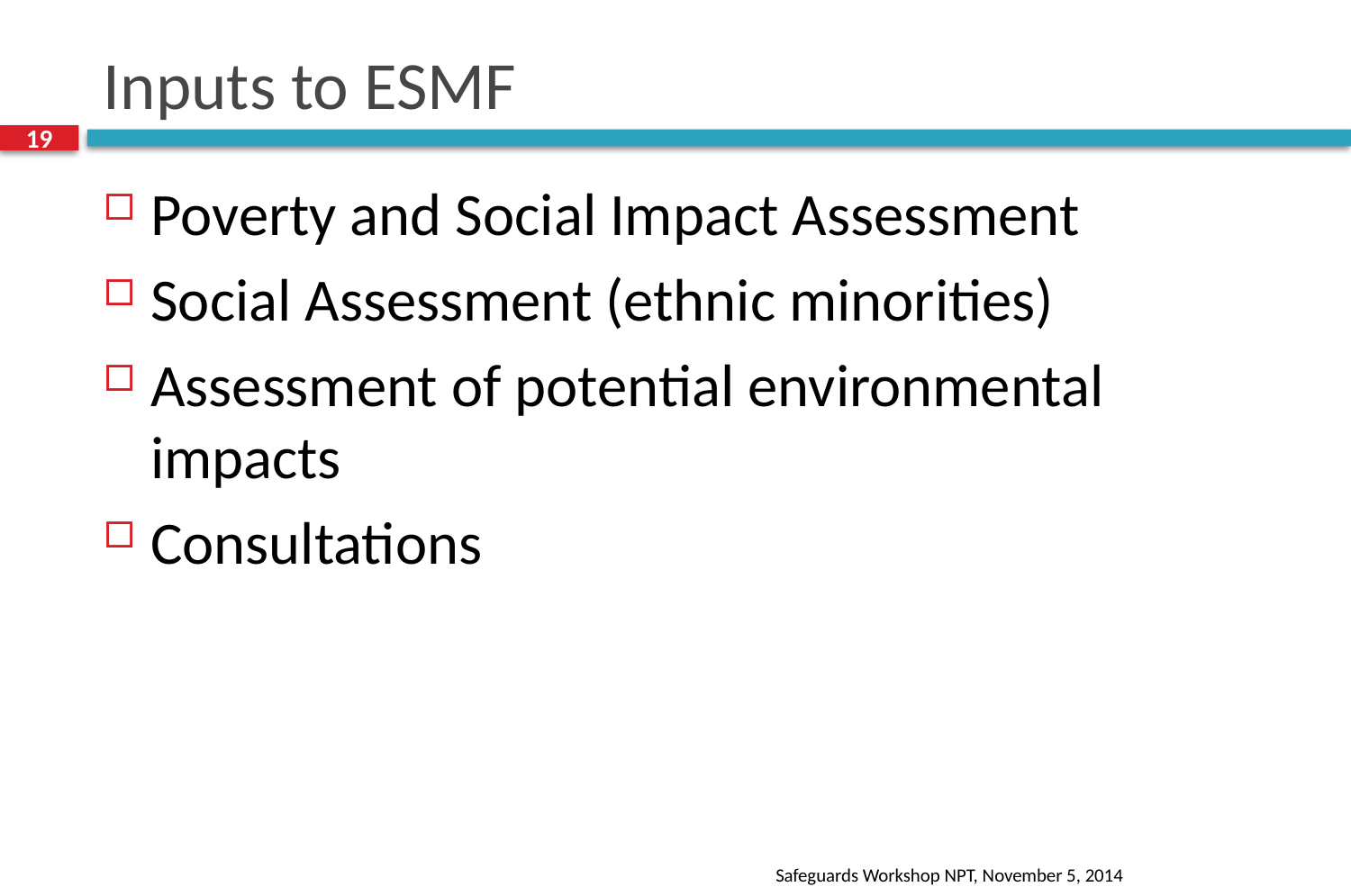

# Inputs to ESMF
19
Poverty and Social Impact Assessment
Social Assessment (ethnic minorities)
Assessment of potential environmental impacts
Consultations